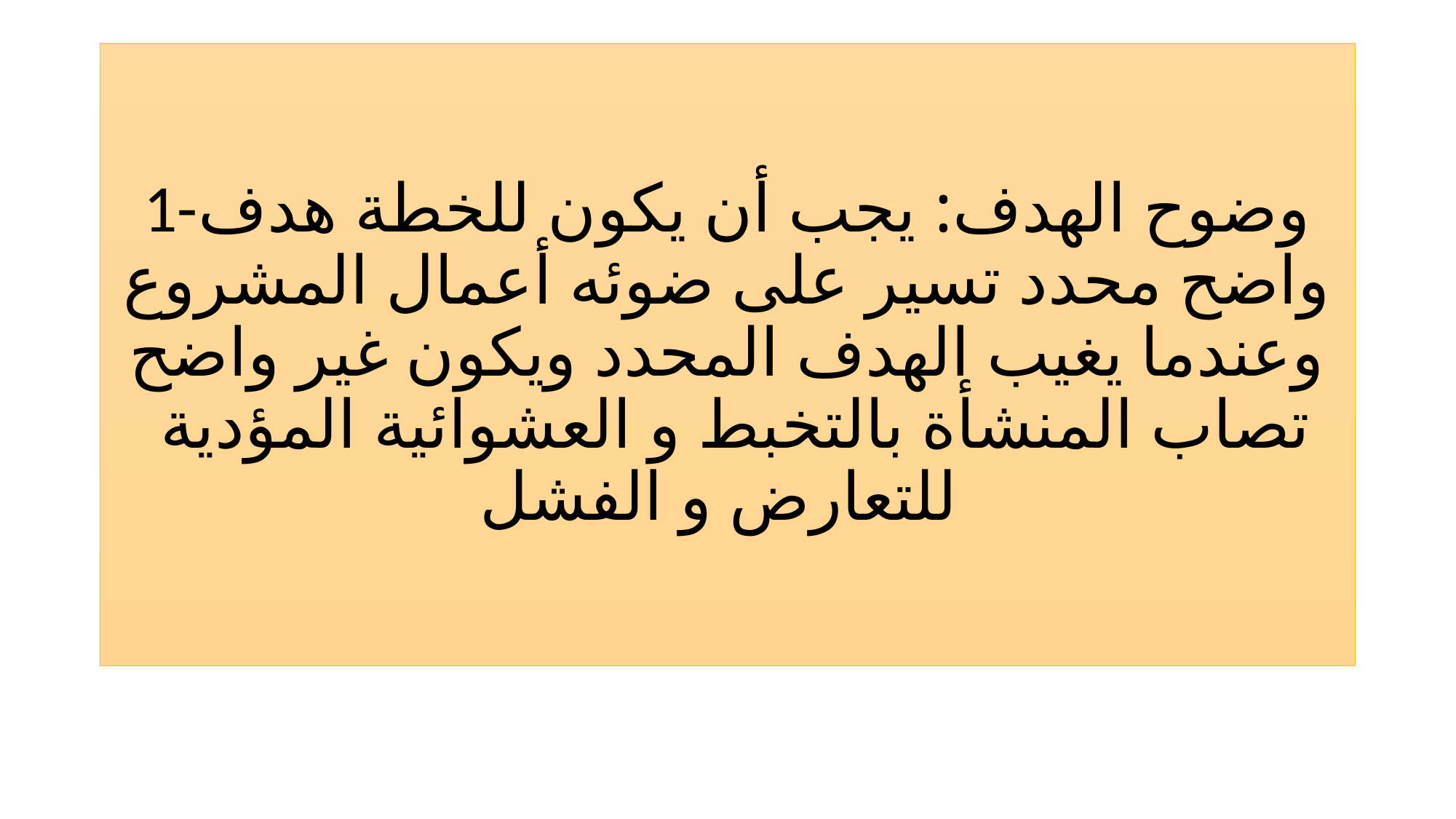

# 1-وضوح الهدف: يجب أن يكون للخطة هدف واضح محدد تسير على ضوئه أعمال المشروع وعندما يغيب الهدف المحدد ويكون غير واضح تصاب المنشأة بالتخبط و العشوائية المؤدية  للتعارض و الفشل